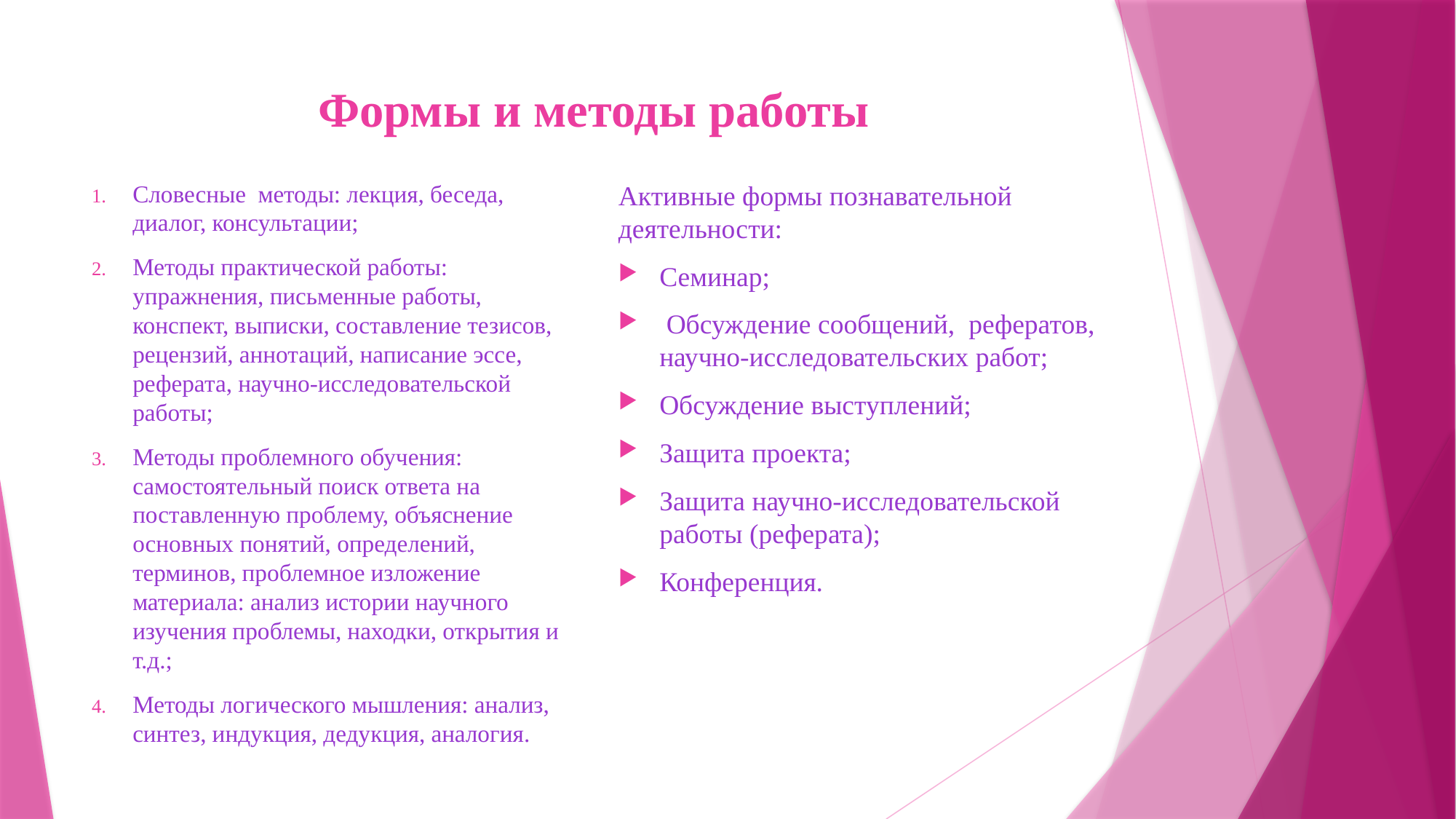

# Формы и методы работы
Словесные  методы: лекция, беседа, диалог, консультации;
Методы практической работы: упражнения, письменные работы, конспект, выписки, составление тезисов, рецензий, аннотаций, написание эссе, реферата, научно-исследовательской работы;
Методы проблемного обучения: самостоятельный поиск ответа на поставленную проблему, объяснение основных понятий, определений, терминов, проблемное изложение материала: анализ истории научного изучения проблемы, находки, открытия и т.д.;
Методы логического мышления: анализ, синтез, индукция, дедукция, аналогия.
Активные формы познавательной деятельности:
Семинар;
 Обсуждение сообщений,  рефератов, научно-исследовательских работ;
Обсуждение выступлений;
Защита проекта;
Защита научно-исследовательской работы (реферата);
Конференция.